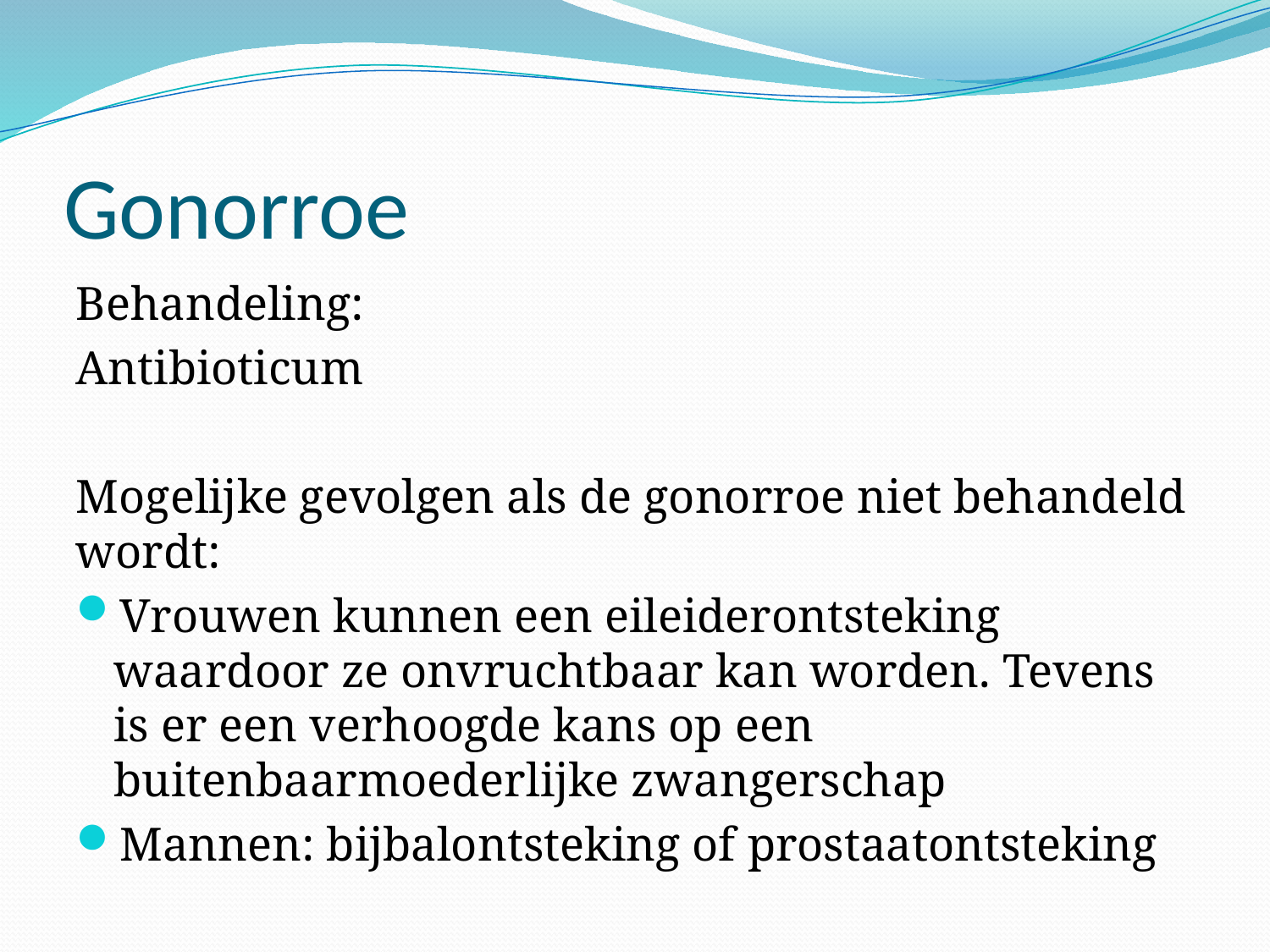

# Gonorroe
Behandeling:
Antibioticum

Mogelijke gevolgen als de gonorroe niet behandeld wordt:
Vrouwen kunnen een eileiderontsteking waardoor ze onvruchtbaar kan worden. Tevens is er een verhoogde kans op een buitenbaarmoederlijke zwangerschap
Mannen: bijbalontsteking of prostaatontsteking